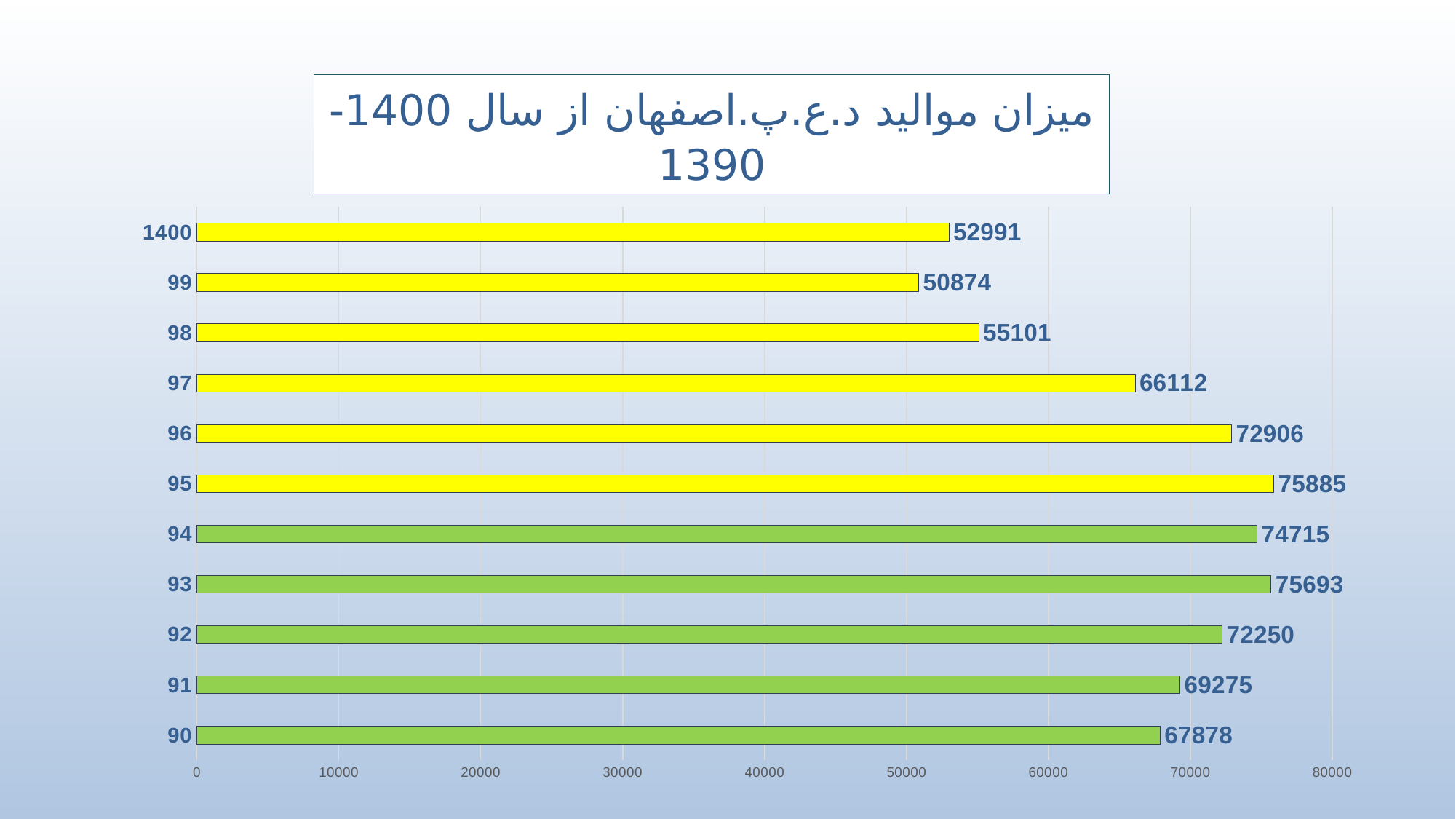

میزان موالید د.ع.پ.اصفهان از سال 1400-1390

### Chart

| Category | موالید |
|---|---|
| 90 | 67878.0 |
| 91 | 69275.0 |
| 92 | 72250.0 |
| 93 | 75693.0 |
| 94 | 74715.0 |
| 95 | 75885.0 |
| 96 | 72906.0 |
| 97 | 66112.0 |
| 98 | 55101.0 |
| 99 | 50874.0 |
| 1400 | 52991.0 |